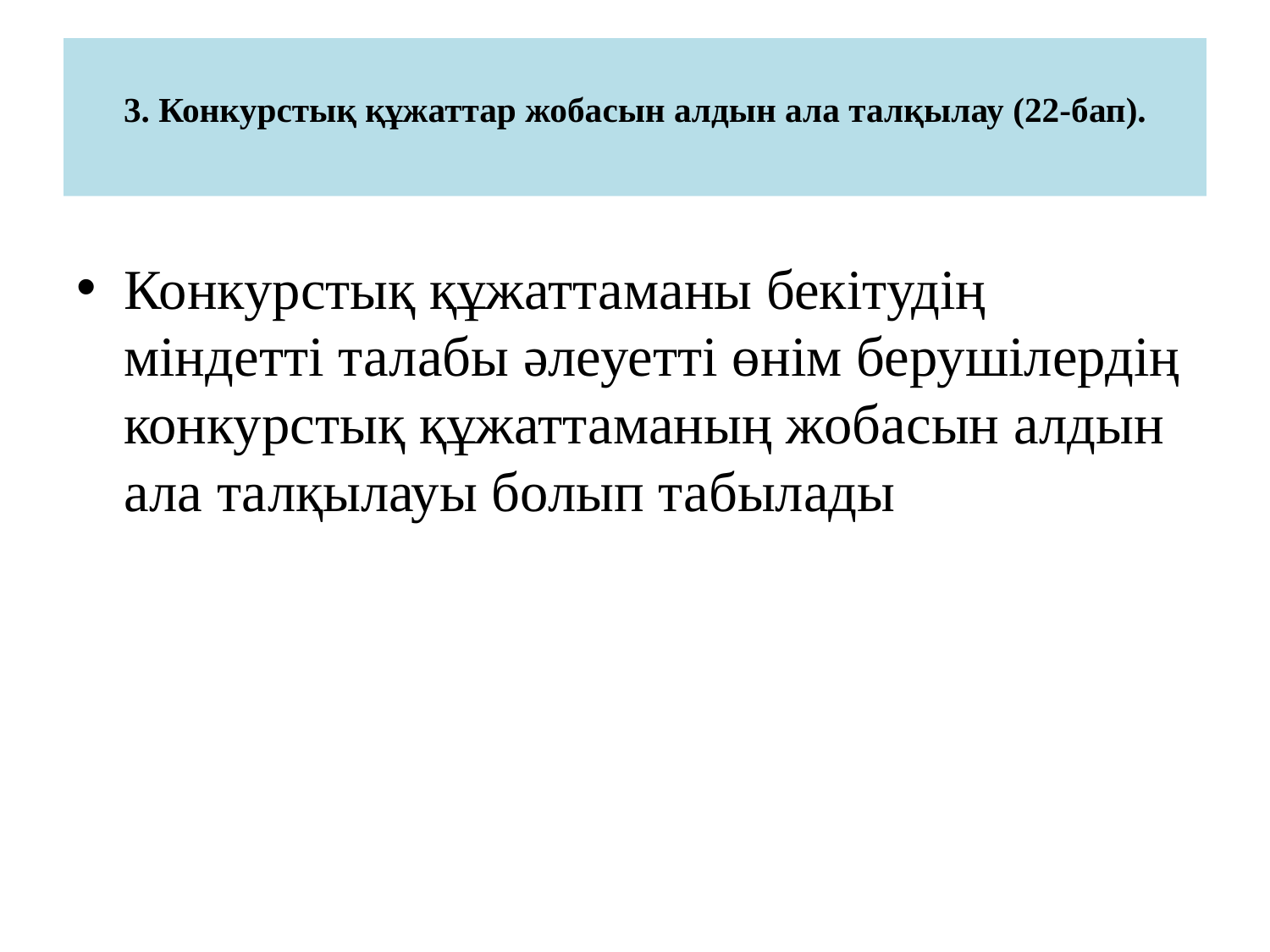

# 3. Конкурстық құжаттар жобасын алдын ала талқылау (22-бап).
Конкурстық құжаттаманы бекітудің міндетті талабы әлеуетті өнім берушілердің конкурстық құжаттаманың жобасын алдын ала талқылауы болып табылады